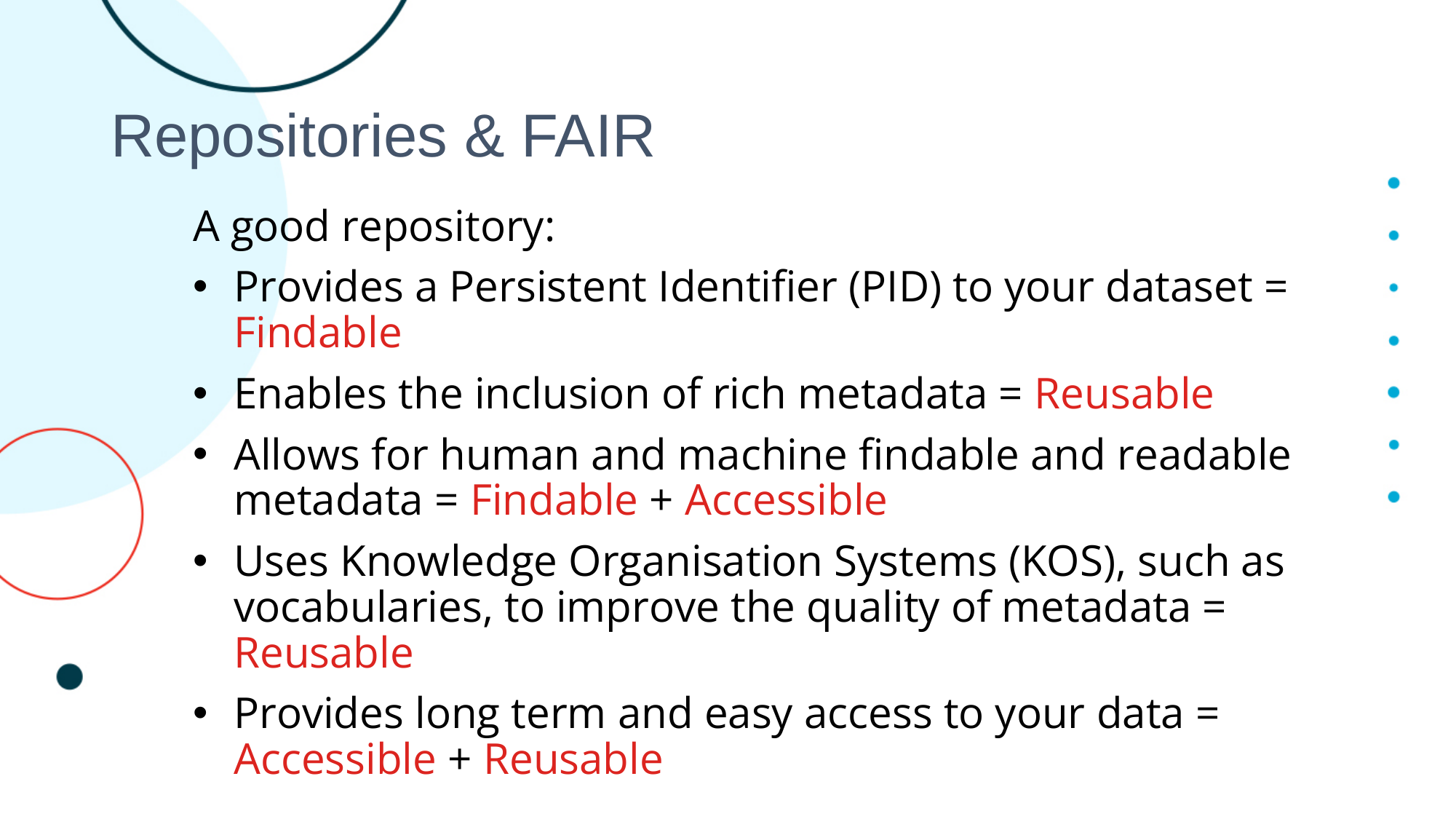

# Repositories & FAIR
A good repository:
Provides a Persistent Identifier (PID) to your dataset = Findable
Enables the inclusion of rich metadata = Reusable
Allows for human and machine findable and readable metadata = Findable + Accessible
Uses Knowledge Organisation Systems (KOS), such as vocabularies, to improve the quality of metadata = Reusable
Provides long term and easy access to your data = Accessible + Reusable